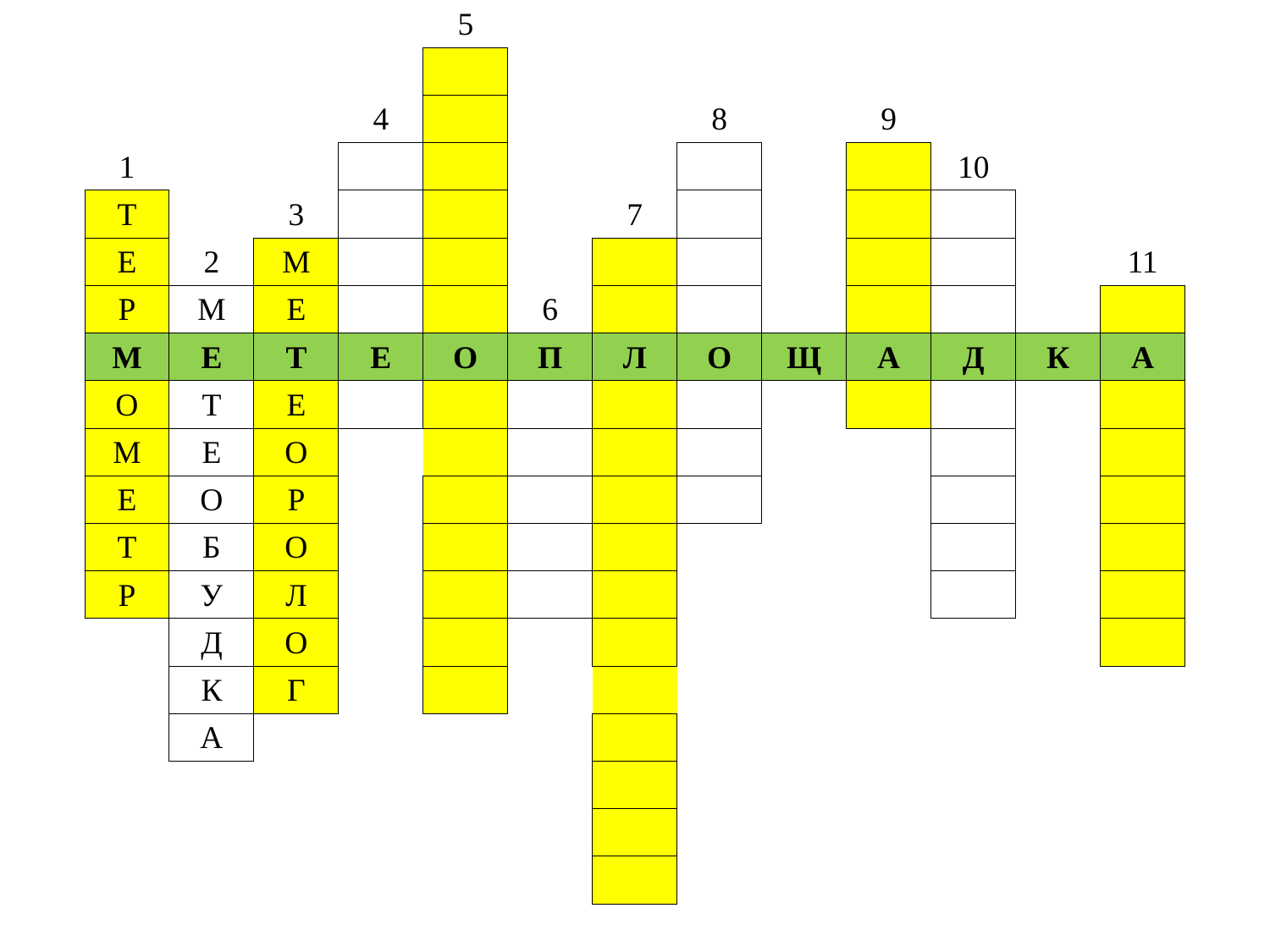

|  |  |  |  |  | 5 |  |  |  |  |  |  |  |  |  |
| --- | --- | --- | --- | --- | --- | --- | --- | --- | --- | --- | --- | --- | --- | --- |
|  |  |  |  |  |  |  |  |  |  |  |  |  |  |  |
|  |  |  |  | 4 |  |  |  | 8 |  | 9 |  |  |  |  |
|  | 1 |  |  |  |  |  |  |  |  |  | 10 |  |  |  |
|  | Т |  | 3 |  |  |  | 7 |  |  |  |  |  |  |  |
|  | Е | 2 | М |  |  |  |  |  |  |  |  |  | 11 |  |
|  | Р | М | Е |  |  | 6 |  |  |  |  |  |  |  |  |
|  | М | Е | Т | Е | О | П | Л | О | Щ | А | Д | К | А |  |
|  | О | Т | Е |  |  |  |  |  |  |  |  |  |  |  |
|  | М | Е | О |  |  |  |  |  |  |  |  |  |  |  |
|  | Е | О | Р |  |  |  |  |  |  |  |  |  |  |  |
|  | Т | Б | О |  |  |  |  |  |  |  |  |  |  |  |
|  | Р | У | Л |  |  |  |  |  |  |  |  |  |  |  |
|  |  | Д | О |  |  |  |  |  |  |  |  |  |  |  |
|  |  | К | Г |  |  |  |  |  |  |  |  |  |  |  |
|  |  | А |  |  |  |  |  |  |  |  |  |  |  |  |
|  |  |  |  |  |  |  |  |  |  |  |  |  |  |  |
|  |  |  |  |  |  |  |  |  |  |  |  |  |  |  |
|  |  |  |  |  |  |  |  |  |  |  |  |  |  |  |
|  |  |  |  |  |  |  |  |  |  |  |  |  |  |  |